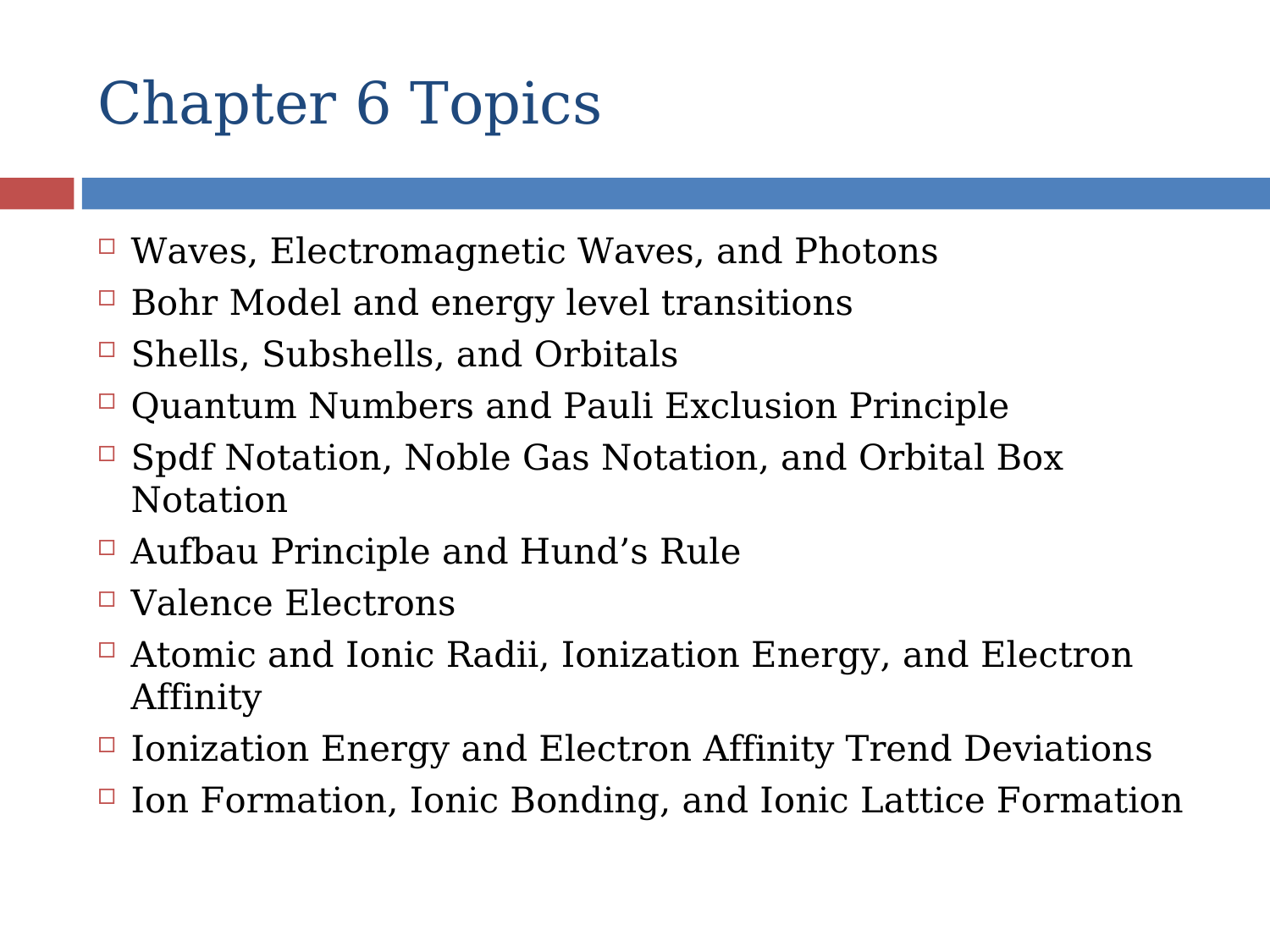

# Chapter 6 Topics
Waves, Electromagnetic Waves, and Photons
Bohr Model and energy level transitions
Shells, Subshells, and Orbitals
Quantum Numbers and Pauli Exclusion Principle
Spdf Notation, Noble Gas Notation, and Orbital Box Notation
Aufbau Principle and Hund’s Rule
Valence Electrons
Atomic and Ionic Radii, Ionization Energy, and Electron Affinity
Ionization Energy and Electron Affinity Trend Deviations
Ion Formation, Ionic Bonding, and Ionic Lattice Formation